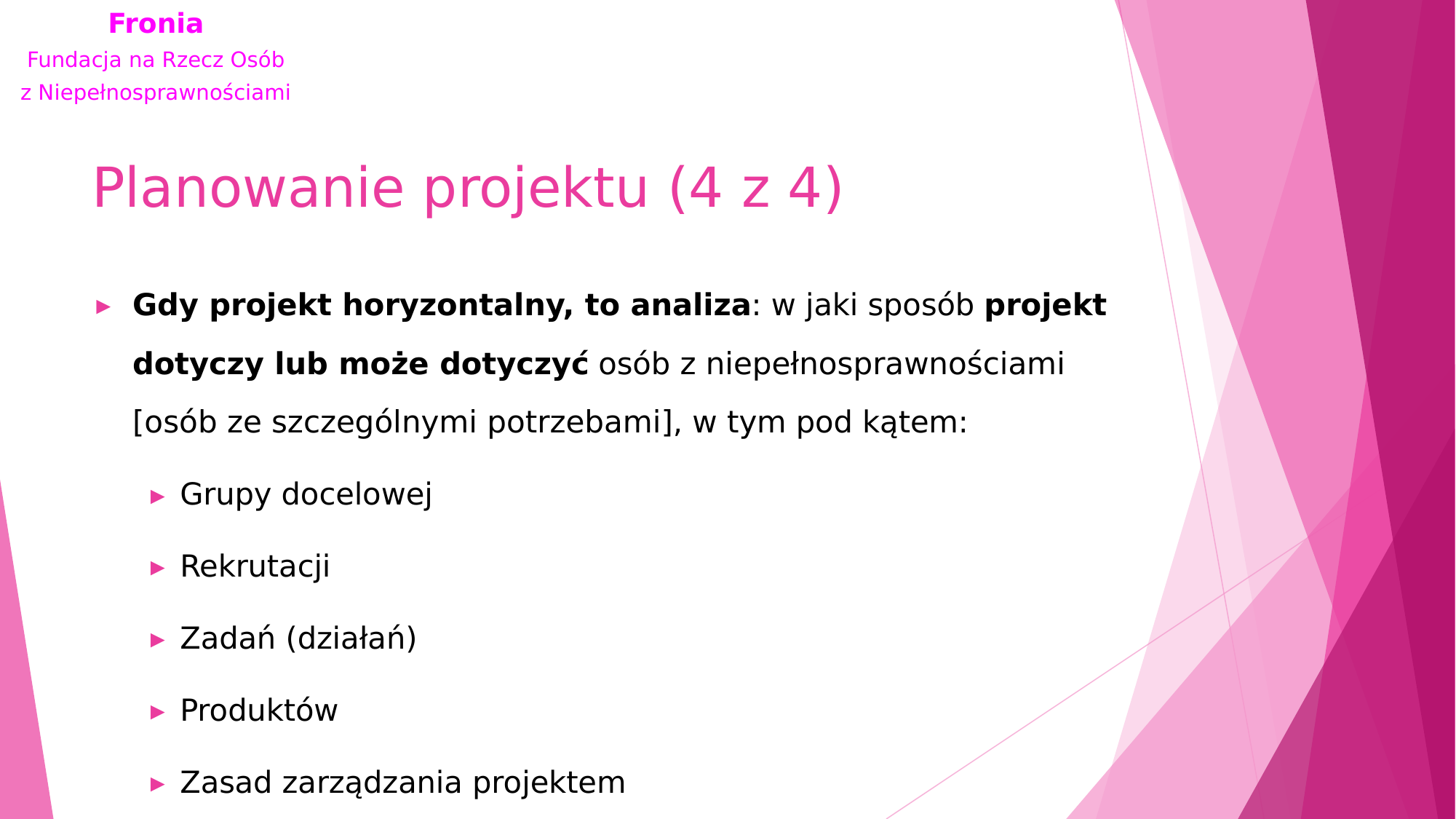

# Planowanie projektu (4 z 4)
Gdy projekt horyzontalny, to analiza: w jaki sposób projekt dotyczy lub może dotyczyć osób z niepełnosprawnościami [osób ze szczególnymi potrzebami], w tym pod kątem:
Grupy docelowej
Rekrutacji
Zadań (działań)
Produktów
Zasad zarządzania projektem